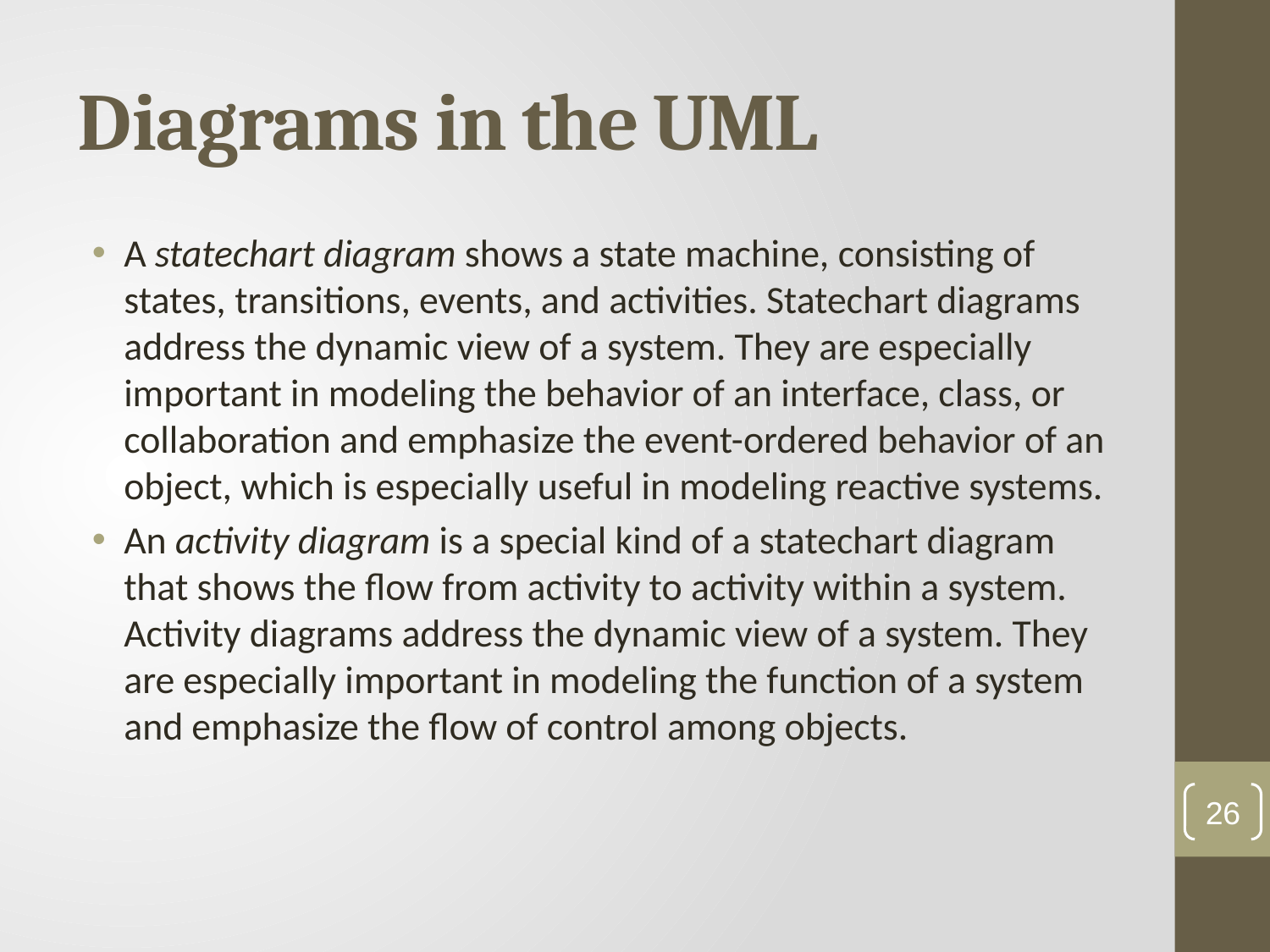

# Diagrams in the UML
A statechart diagram shows a state machine, consisting of states, transitions, events, and activities. Statechart diagrams address the dynamic view of a system. They are especially important in modeling the behavior of an interface, class, or collaboration and emphasize the event-ordered behavior of an object, which is especially useful in modeling reactive systems.
An activity diagram is a special kind of a statechart diagram that shows the flow from activity to activity within a system. Activity diagrams address the dynamic view of a system. They are especially important in modeling the function of a system and emphasize the flow of control among objects.

26